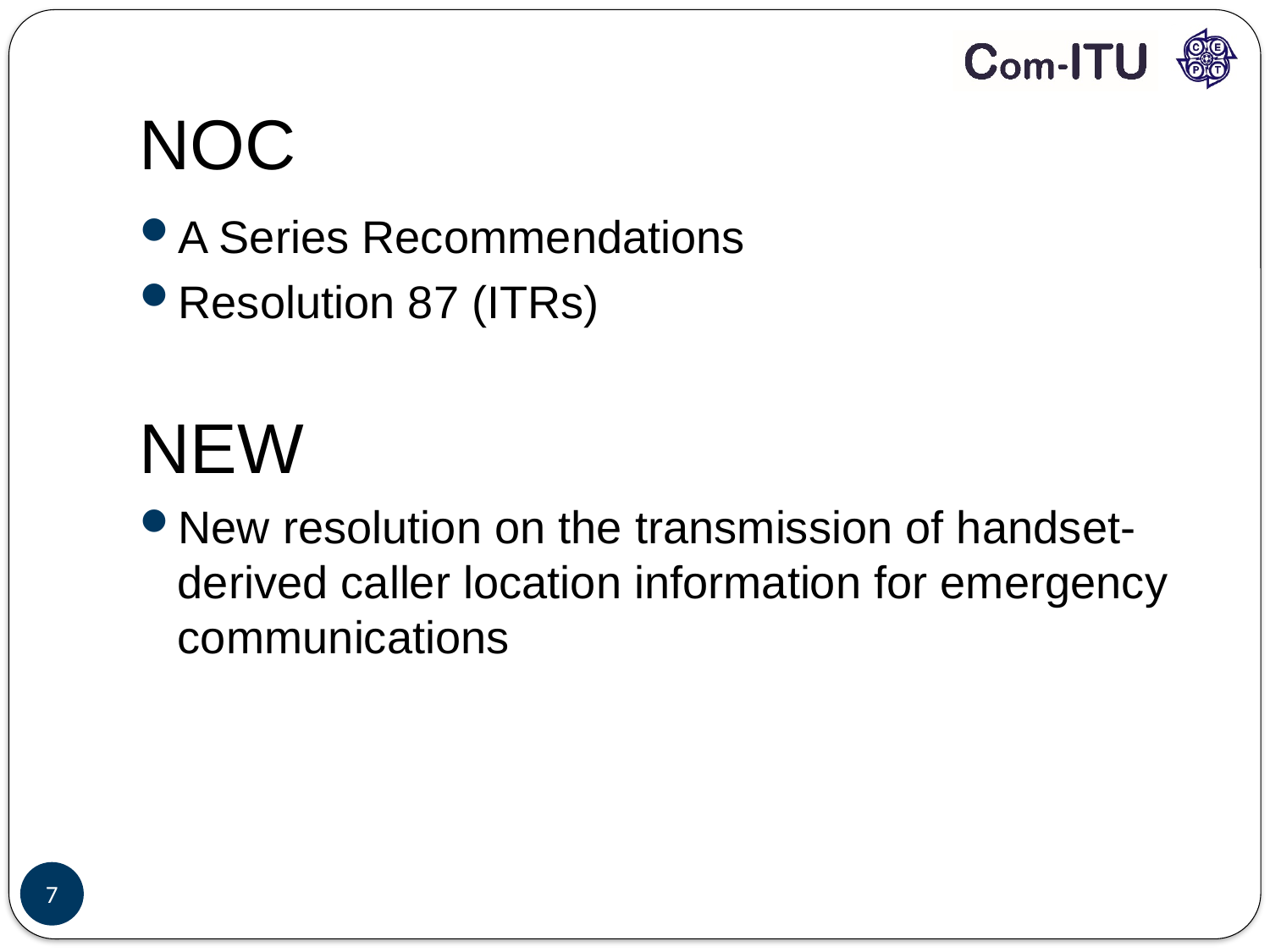

# NOC
A Series Recommendations
Resolution 87 (ITRs)

NEW
New resolution on the transmission of handset- derived caller location information for emergency communications

7